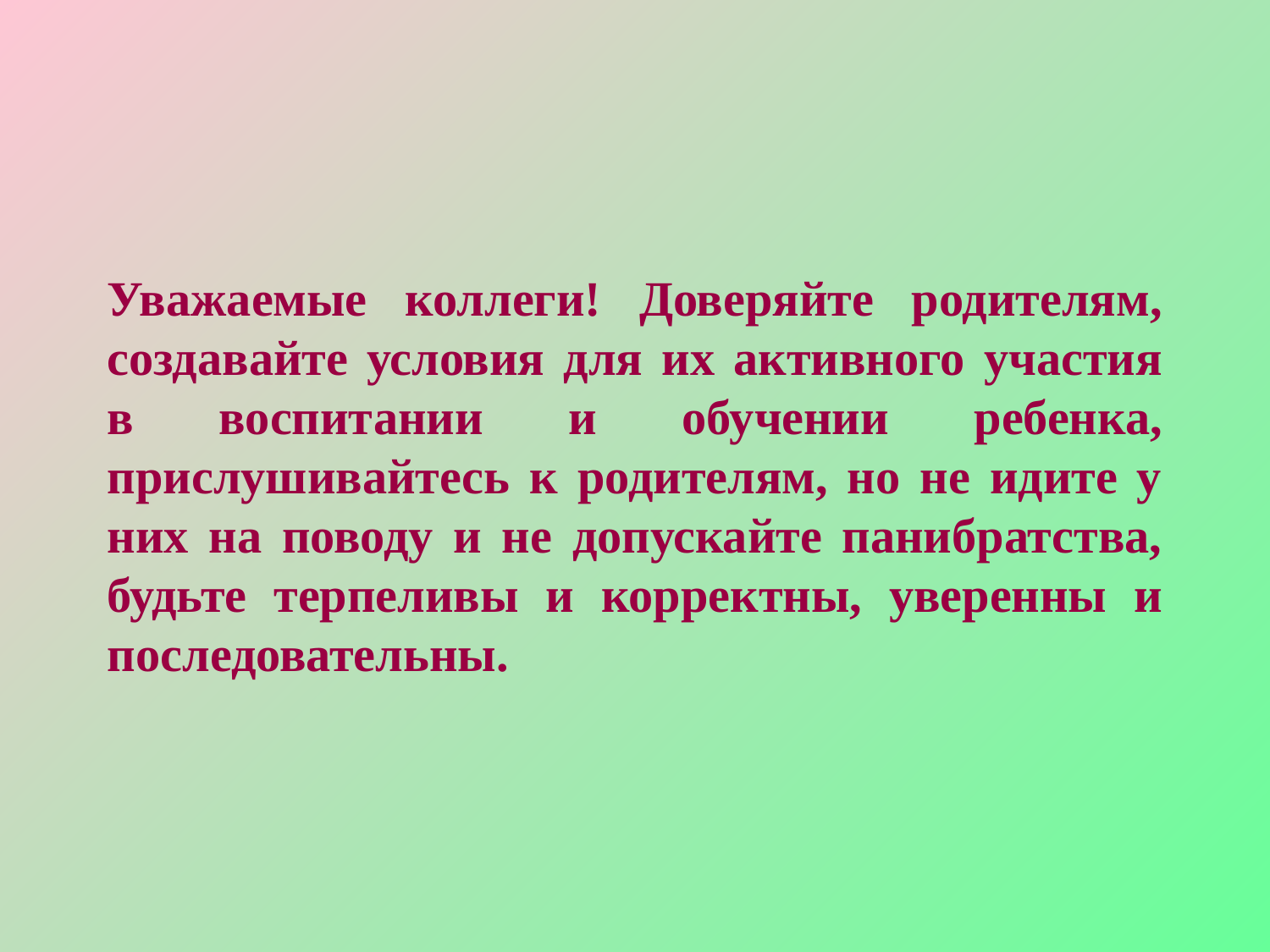

Уважаемые коллеги! Доверяйте родителям, создавайте условия для их активного участия в воспитании и обучении ребенка, прислушивайтесь к родителям, но не идите у них на поводу и не допускайте панибратства, будьте терпеливы и корректны, уверенны и последовательны.